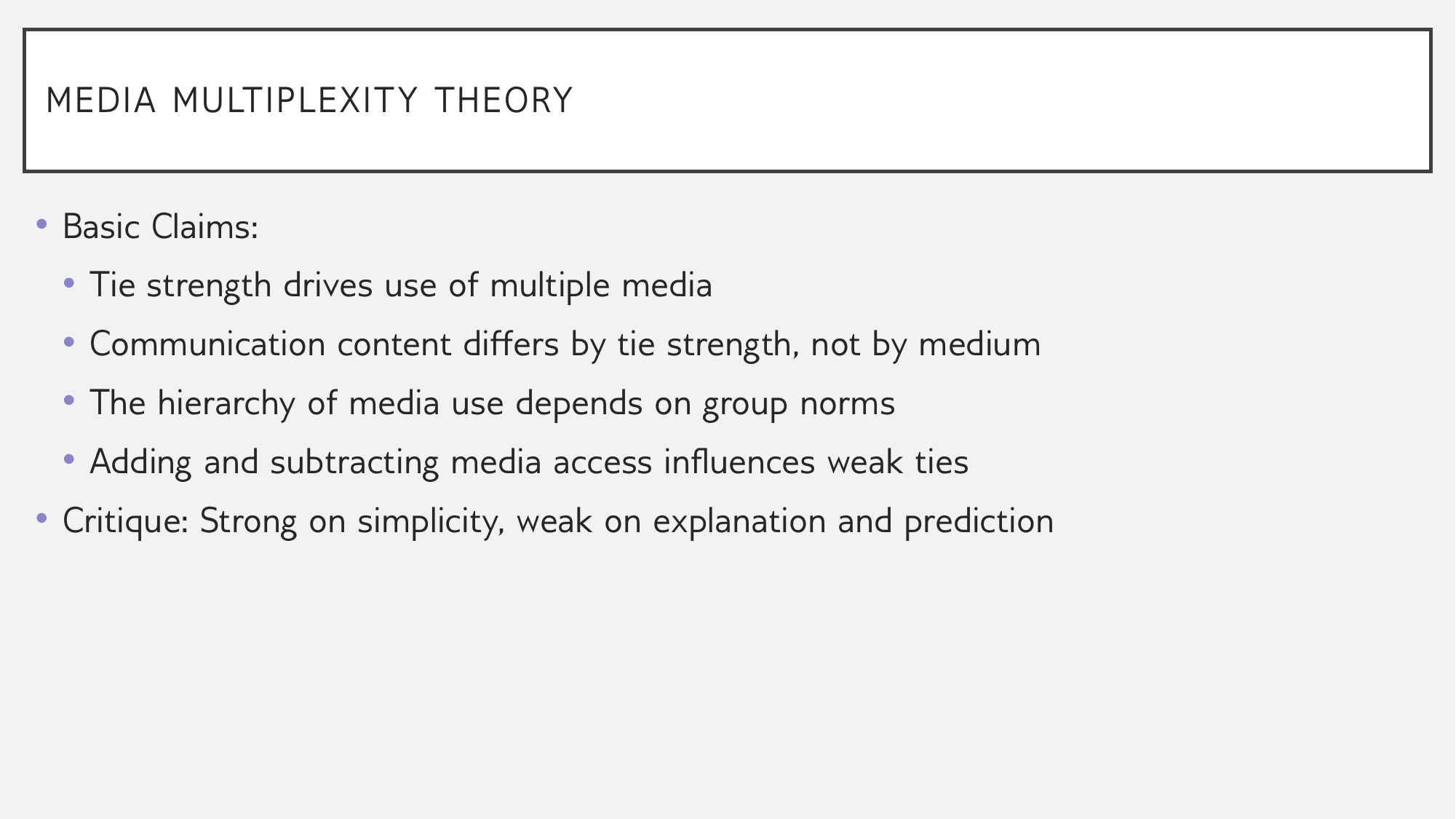

# Media Multiplexity Theory
Basic Claims:
Tie strength drives use of multiple media
Communication content differs by tie strength, not by medium
The hierarchy of media use depends on group norms
Adding and subtracting media access influences weak ties
Critique: Strong on simplicity, weak on explanation and prediction